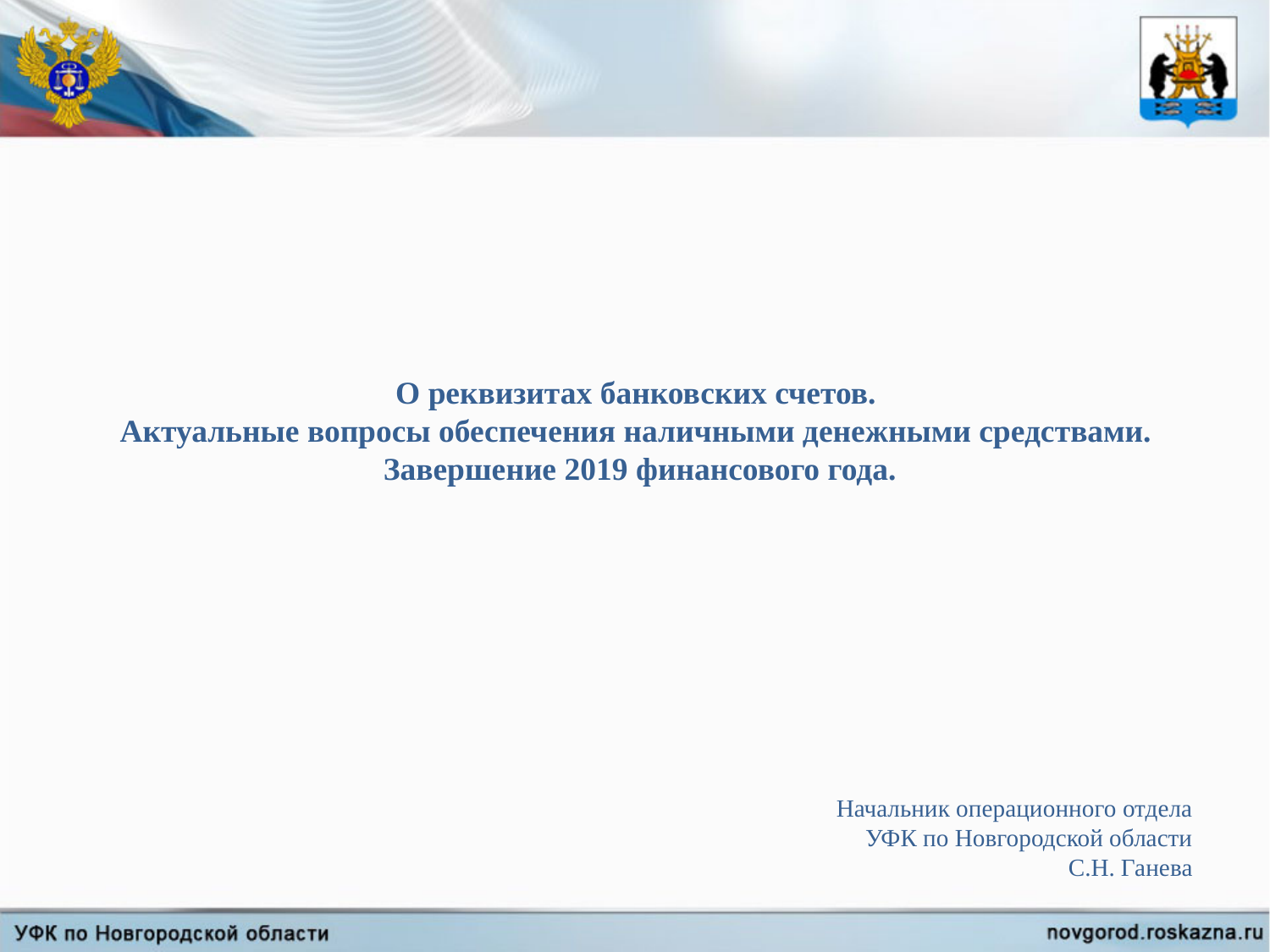

О реквизитах банковских счетов.
Актуальные вопросы обеспечения наличными денежными средствами.
Завершение 2019 финансового года.
Начальник операционного отдела
УФК по Новгородской области
С.Н. Ганева